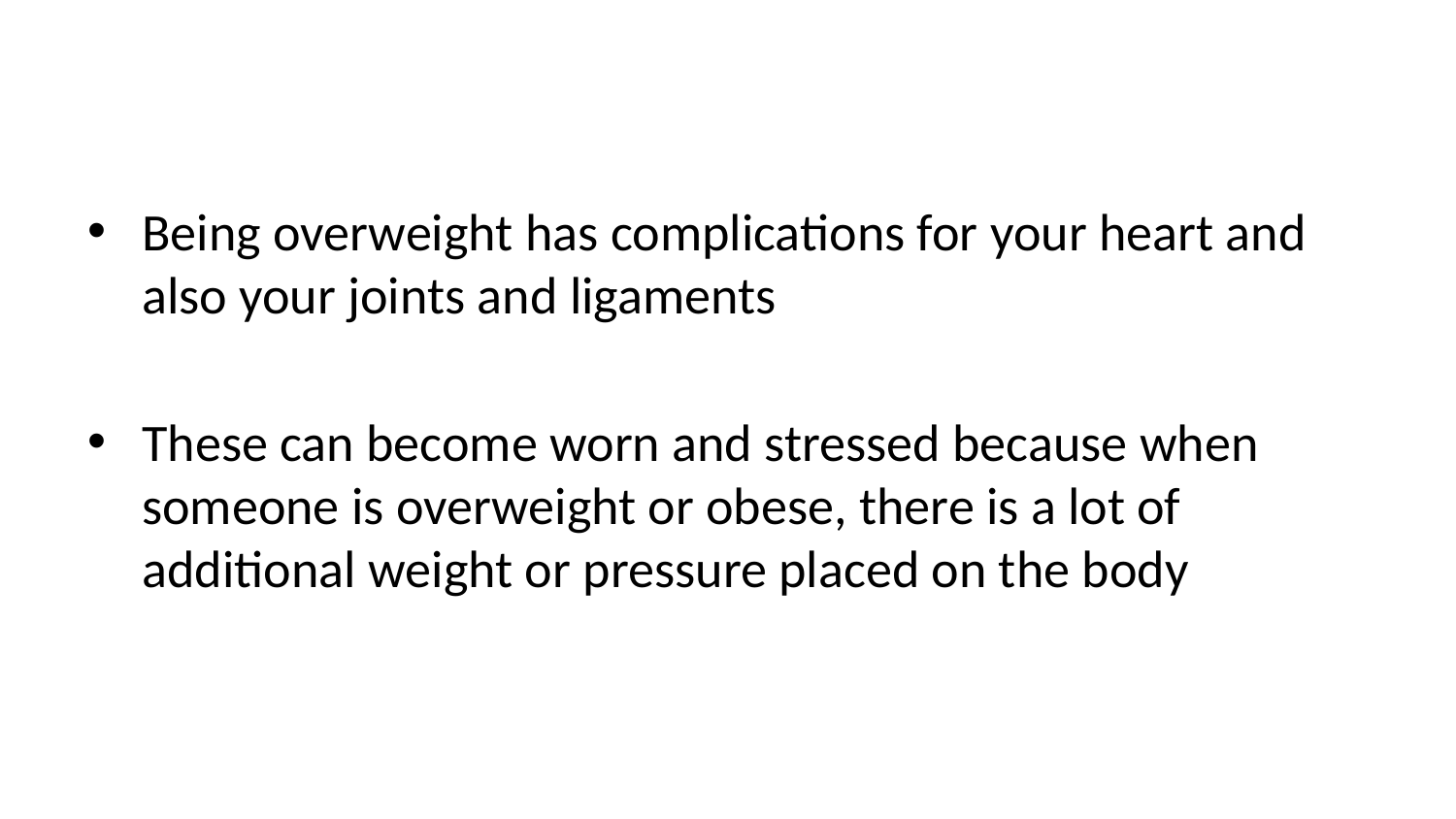

Being overweight has complications for your heart and also your joints and ligaments

These can become worn and stressed because when someone is overweight or obese, there is a lot of additional weight or pressure placed on the body